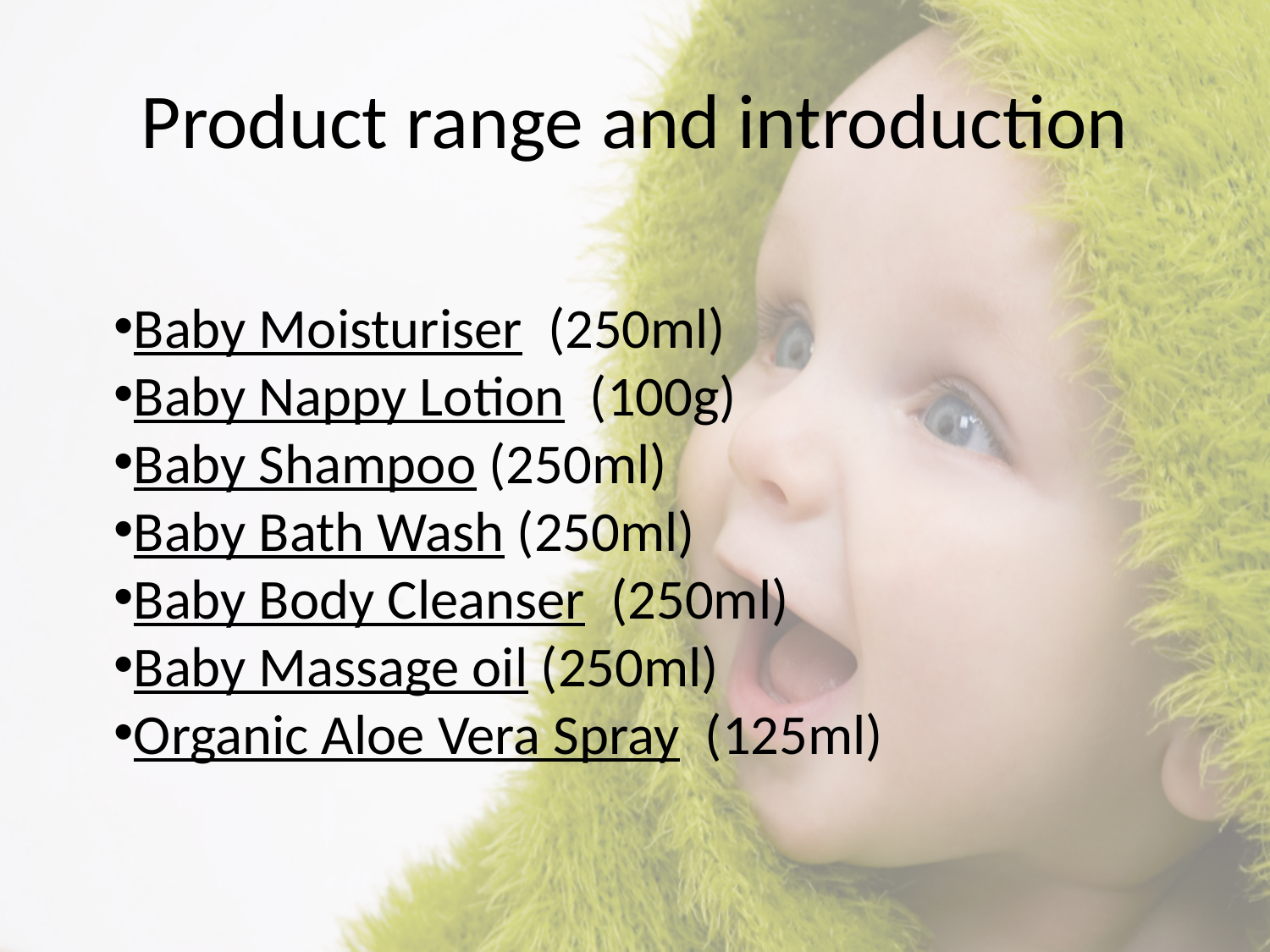

# Product range and introduction
Baby Moisturiser  (250ml)
Baby Nappy Lotion  (100g)
Baby Shampoo (250ml)
Baby Bath Wash (250ml)
Baby Body Cleanser  (250ml)
Baby Massage oil (250ml)
Organic Aloe Vera Spray  (125ml)